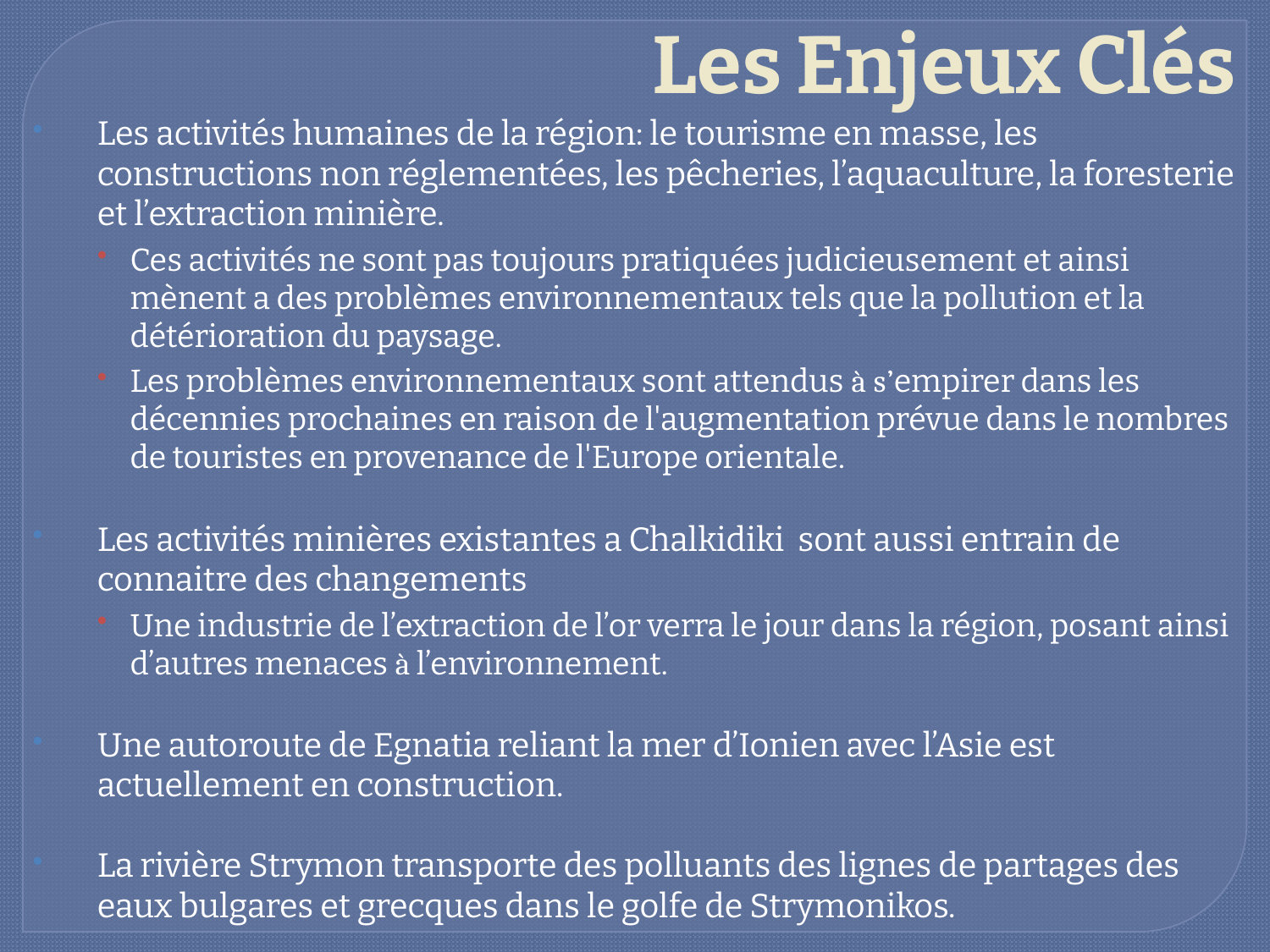

Les Enjeux Clés
Les activités humaines de la région: le tourisme en masse, les constructions non réglementées, les pêcheries, l’aquaculture, la foresterie et l’extraction minière.
Ces activités ne sont pas toujours pratiquées judicieusement et ainsi mènent a des problèmes environnementaux tels que la pollution et la détérioration du paysage.
Les problèmes environnementaux sont attendus à s’empirer dans les décennies prochaines en raison de l'augmentation prévue dans le nombres de touristes en provenance de l'Europe orientale.

Les activités minières existantes a Chalkidiki  sont aussi entrain de connaitre des changements
Une industrie de l’extraction de l’or verra le jour dans la région, posant ainsi d’autres menaces à l’environnement.

Une autoroute de Egnatia reliant la mer d’Ionien avec l’Asie est actuellement en construction.

La rivière Strymon transporte des polluants des lignes de partages des eaux bulgares et grecques dans le golfe de Strymonikos.